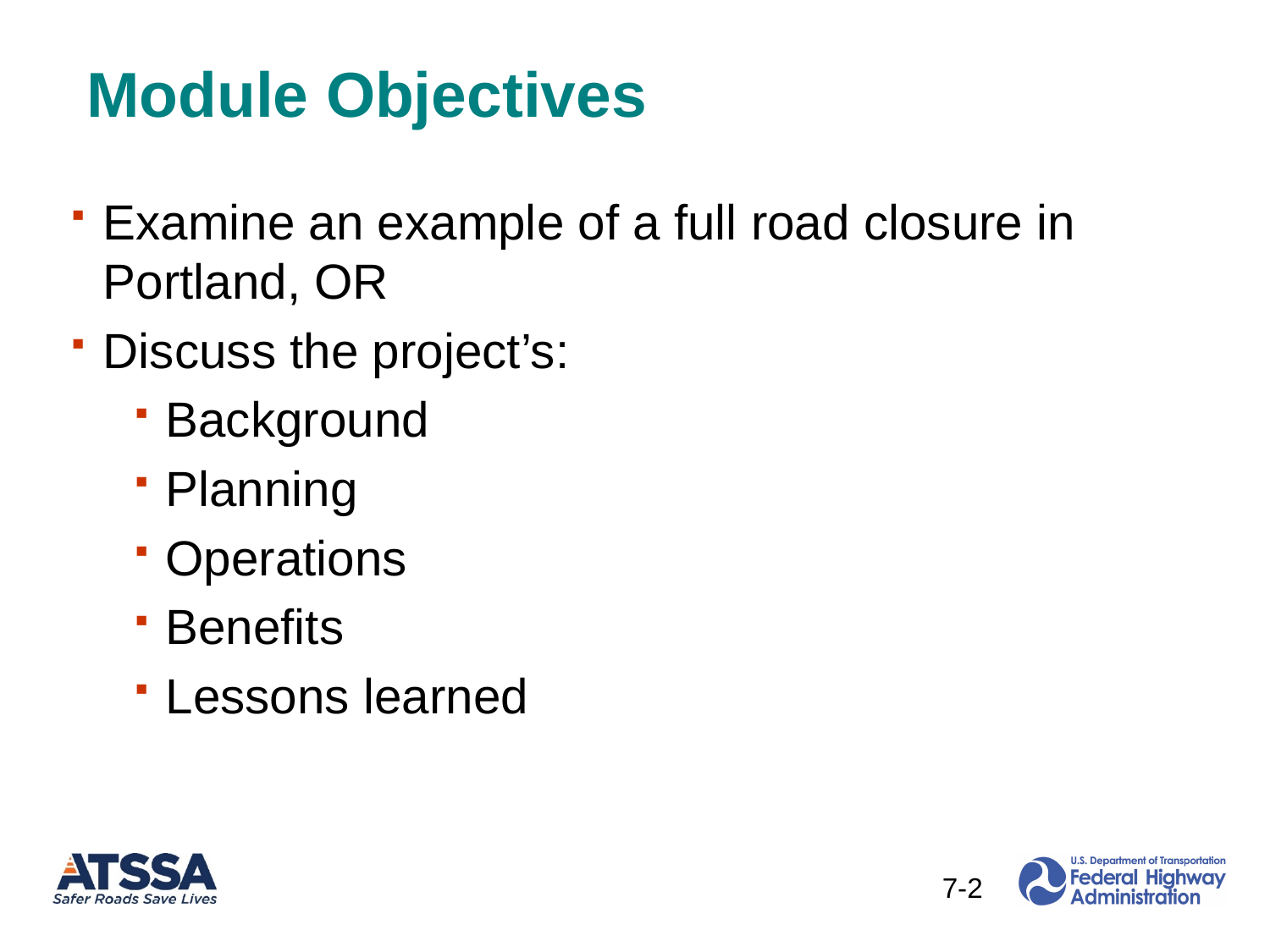

# Module Objectives
Examine an example of a full road closure in Portland, OR
Discuss the project’s:
Background
Planning
Operations
Benefits
Lessons learned